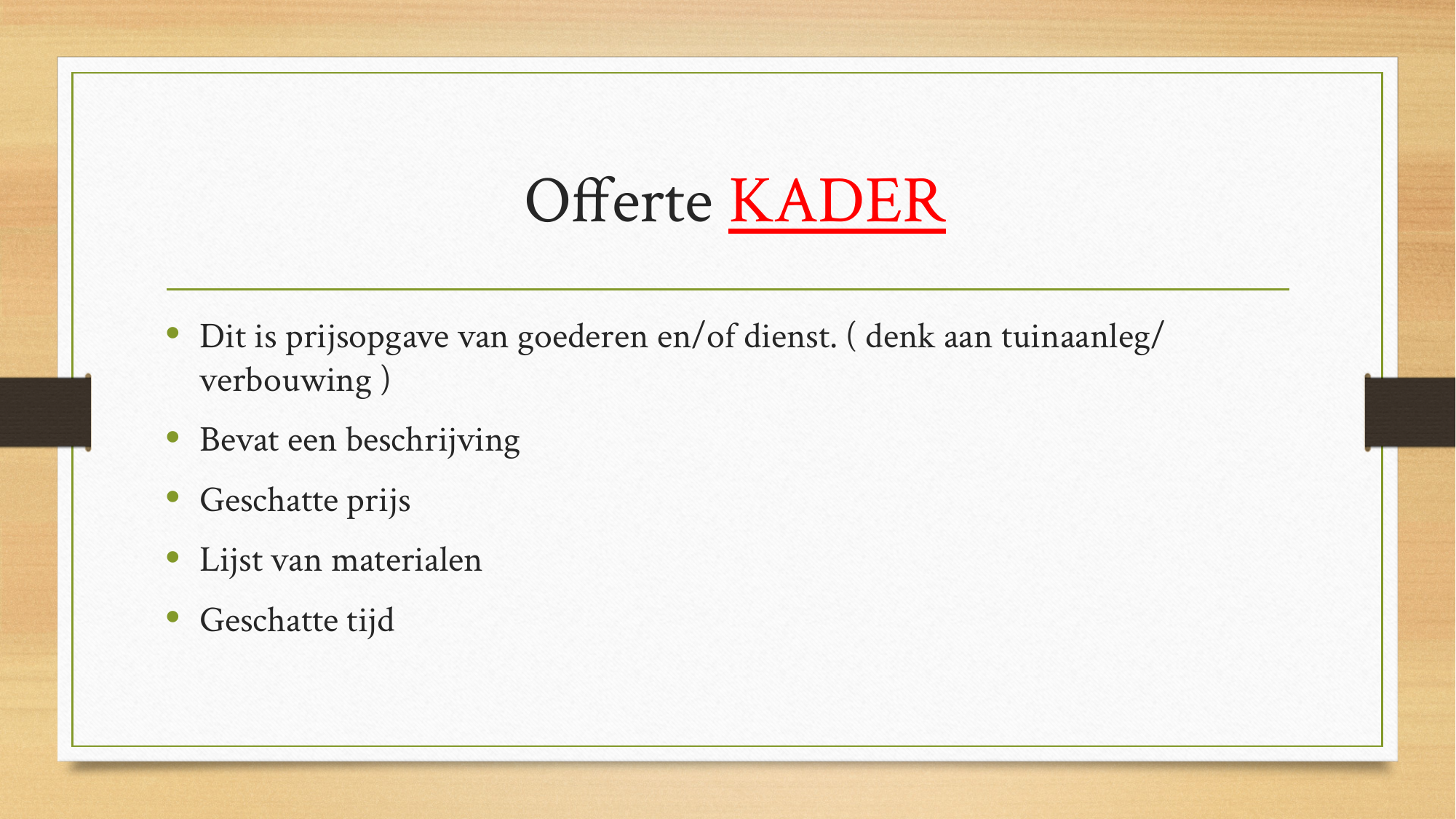

# Offerte KADER
Dit is prijsopgave van goederen en/of dienst. ( denk aan tuinaanleg/ verbouwing )
Bevat een beschrijving
Geschatte prijs
Lijst van materialen
Geschatte tijd